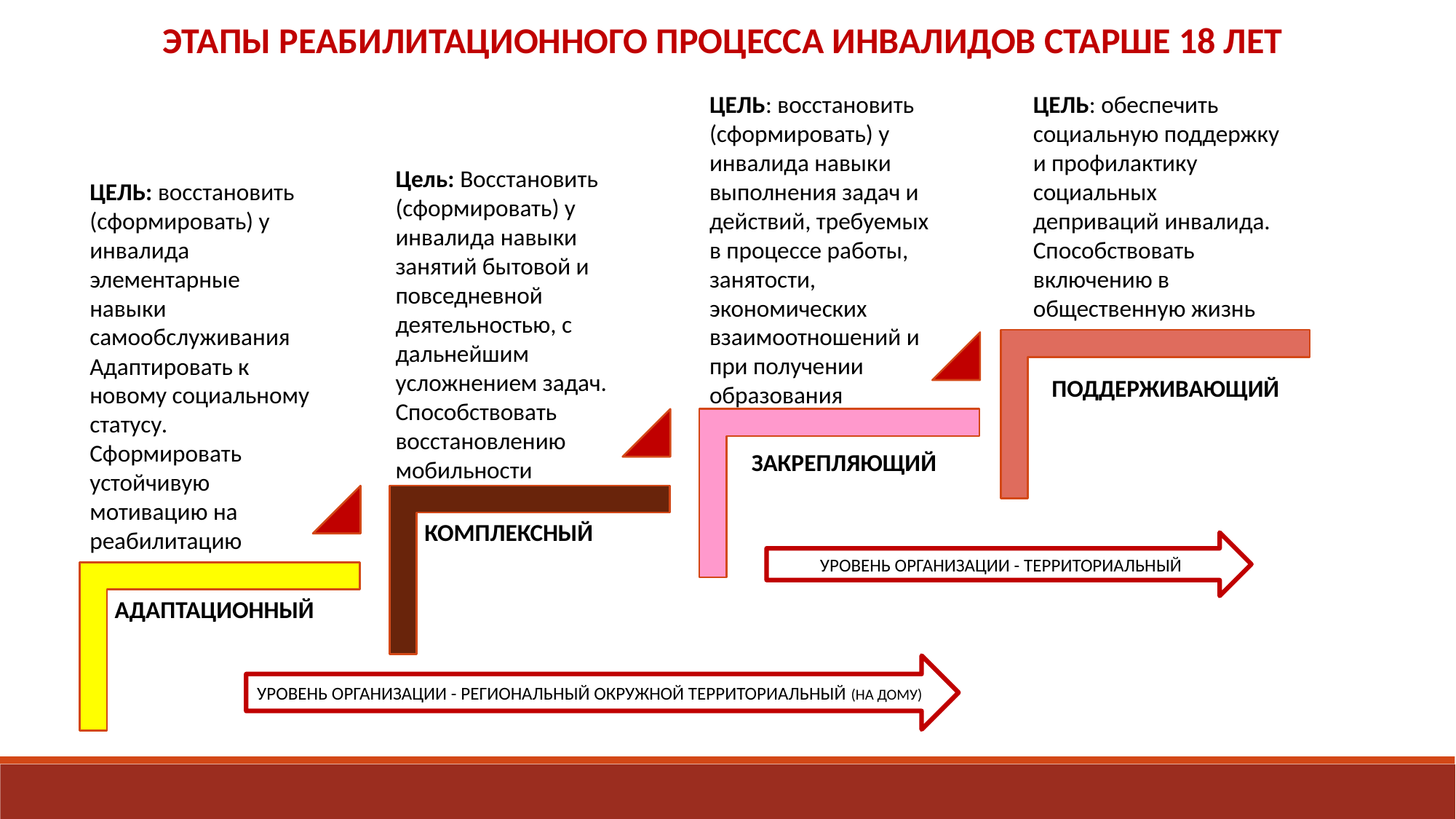

ЭТАПЫ РЕАБИЛИТАЦИОННОГО ПРОЦЕССА ИНВАЛИДОВ СТАРШЕ 18 ЛЕТ
ЦЕЛЬ: восстановить (сформировать) у инвалида навыки выполнения задач и действий, требуемых в процессе работы, занятости, экономических взаимоотношений и при получении образования
ЦЕЛЬ: обеспечить социальную поддержку и профилактику социальных деприваций инвалида. Способствовать включению в общественную жизнь
Цель: Восстановить (сформировать) у инвалида навыки занятий бытовой и повседневной деятельностью, с дальнейшим усложнением задач. Способствовать восстановлению мобильности
ЦЕЛЬ: восстановить (сформировать) у инвалида элементарные навыки самообслуживания Адаптировать к новому социальному статусу. Сформировать устойчивую мотивацию на реабилитацию
АДАПТАЦИОННЫЙ
КОМПЛЕКСНЫЙ
ЗАКРЕПЛЯЮЩИЙ
    ПОДДЕРЖИВАЮЩИЙ
УРОВЕНЬ ОРГАНИЗАЦИИ - ТЕРРИТОРИАЛЬНЫЙ

УРОВЕНЬ ОРГАНИЗАЦИИ - РЕГИОНАЛЬНЫЙ ОКРУЖНОЙ ТЕРРИТОРИАЛЬНЫЙ (НА ДОМУ)